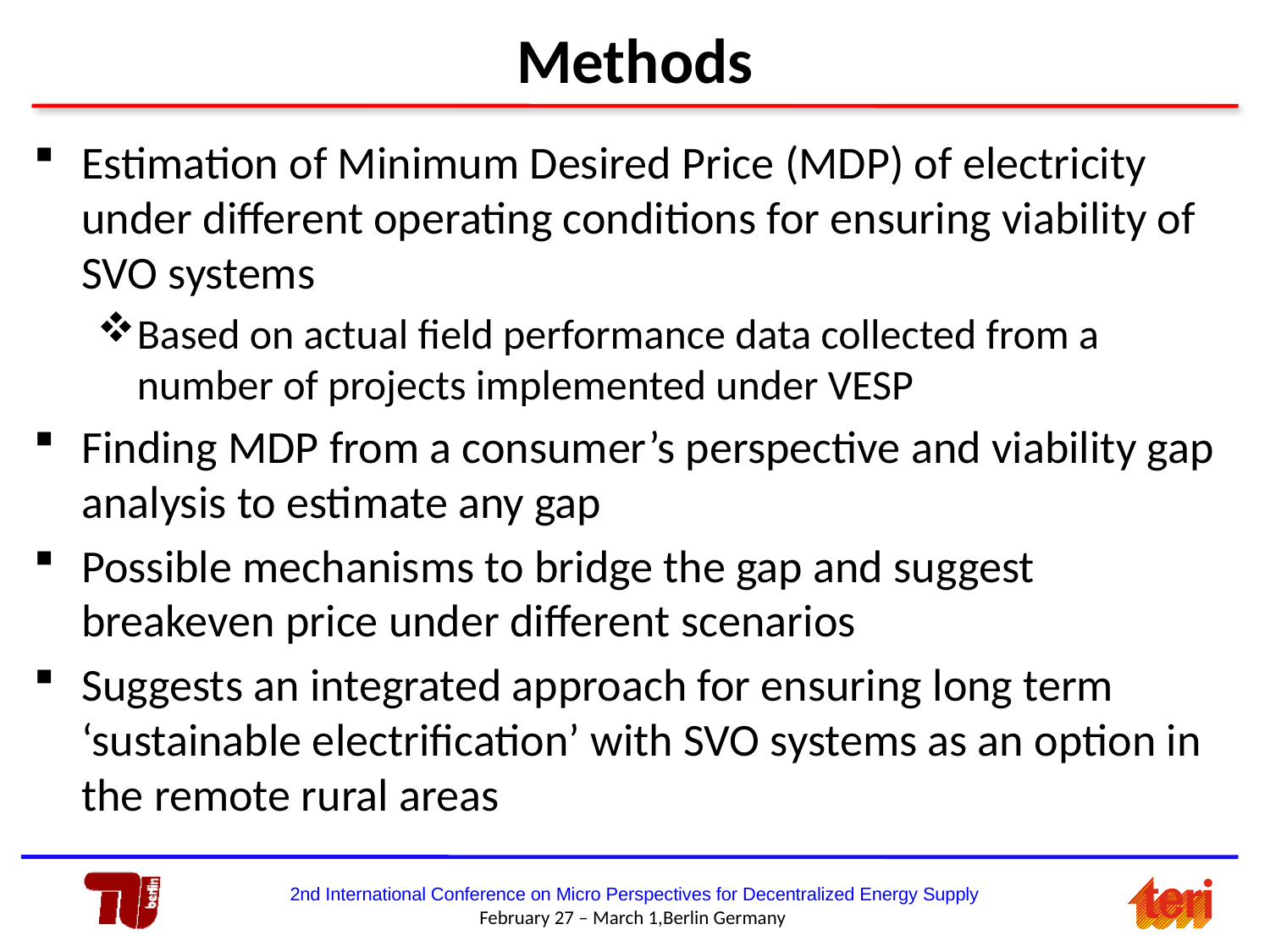

# Methods
Estimation of Minimum Desired Price (MDP) of electricity under different operating conditions for ensuring viability of SVO systems
Based on actual field performance data collected from a number of projects implemented under VESP
Finding MDP from a consumer’s perspective and viability gap analysis to estimate any gap
Possible mechanisms to bridge the gap and suggest breakeven price under different scenarios
Suggests an integrated approach for ensuring long term ‘sustainable electrification’ with SVO systems as an option in the remote rural areas